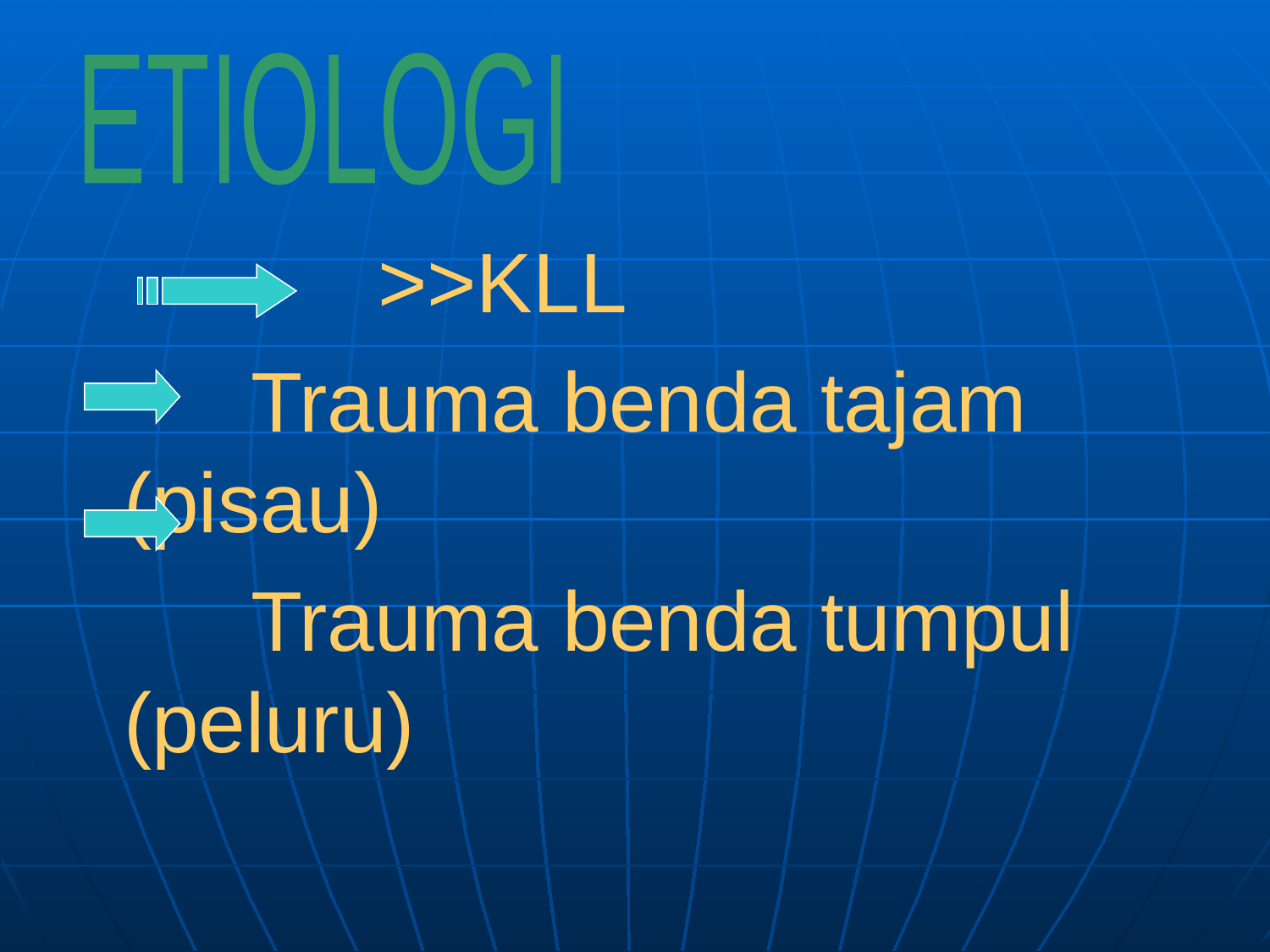

#
ETIOLOGI
 			>>KLL
		Trauma benda tajam (pisau)
		Trauma benda tumpul (peluru)